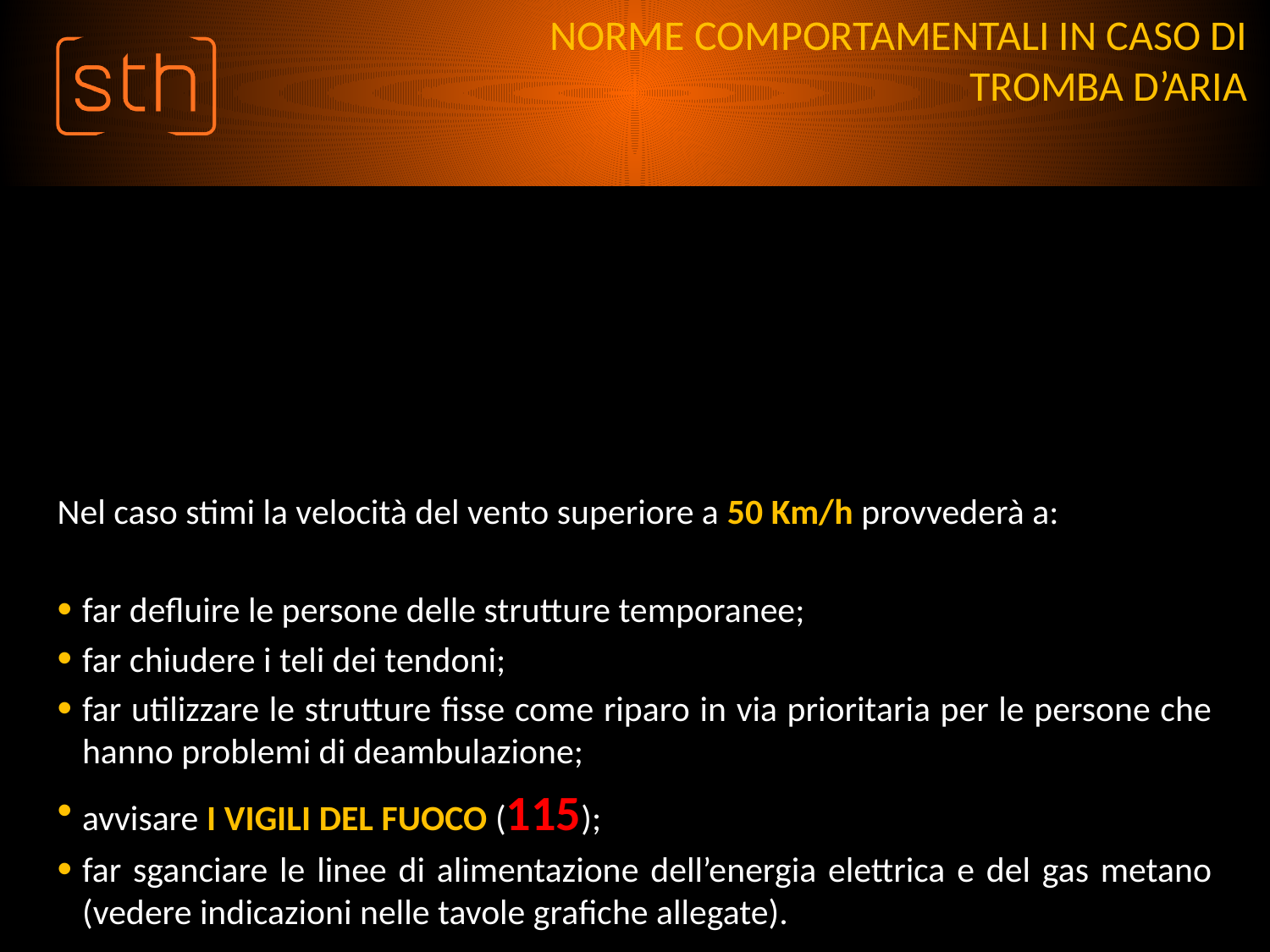

# NORME COMPORTAMENTALI IN CASO DI TROMBA D’ARIA

Nel caso stimi la velocità del vento superiore a 50 Km/h provvederà a:

far defluire le persone delle strutture temporanee;
far chiudere i teli dei tendoni;
far utilizzare le strutture fisse come riparo in via prioritaria per le persone che hanno problemi di deambulazione;
avvisare I VIGILI DEL FUOCO (115);
far sganciare le linee di alimentazione dell’energia elettrica e del gas metano (vedere indicazioni nelle tavole grafiche allegate).